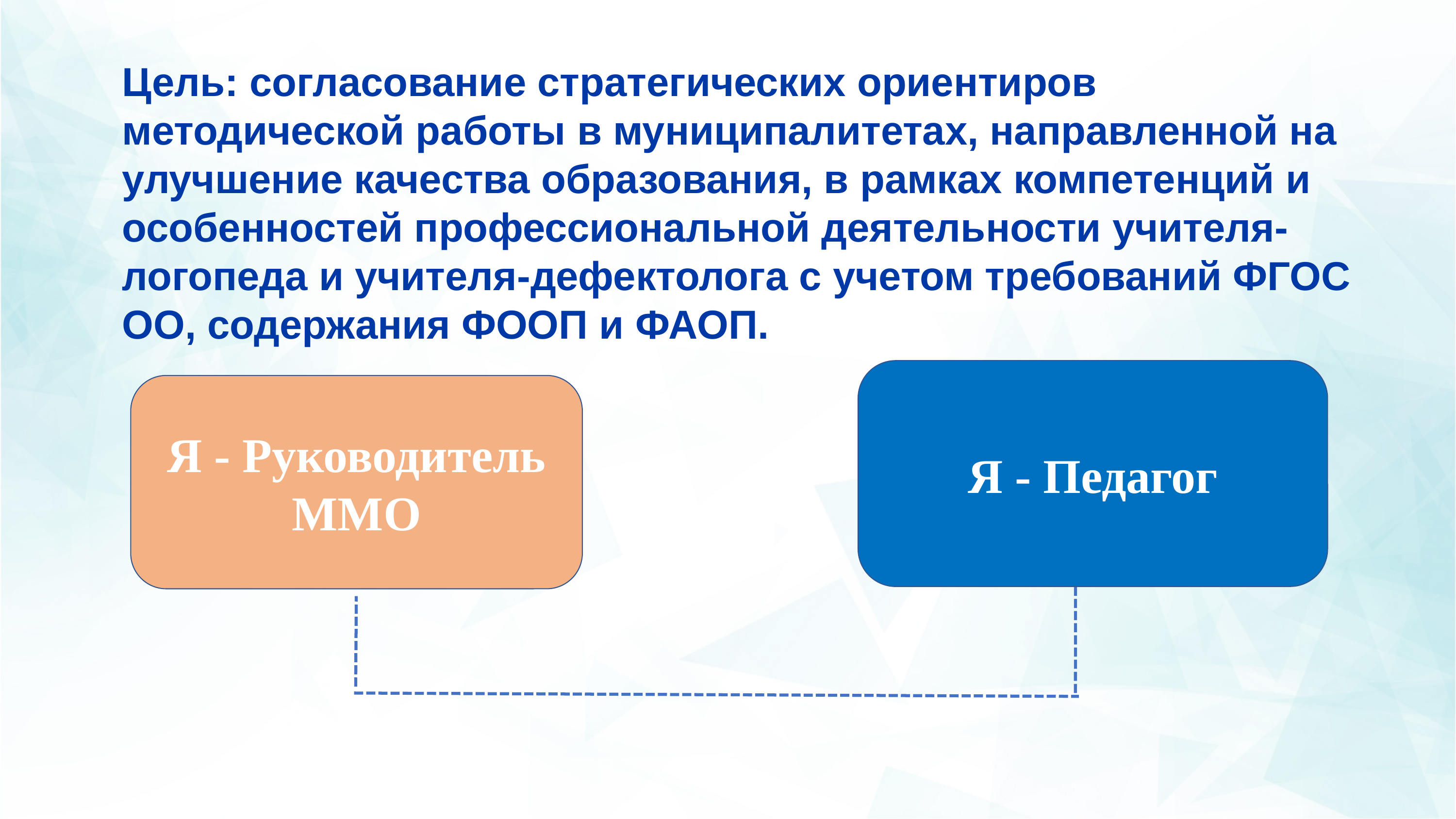

Цель: согласование стратегических ориентиров методической работы в муниципалитетах, направленной на улучшение качества образования, в рамках компетенций и особенностей профессиональной деятельности учителя-логопеда и учителя-дефектолога с учетом требований ФГОС ОО, содержания ФООП и ФАОП.

Я - Педагог
Я - Руководитель ММО